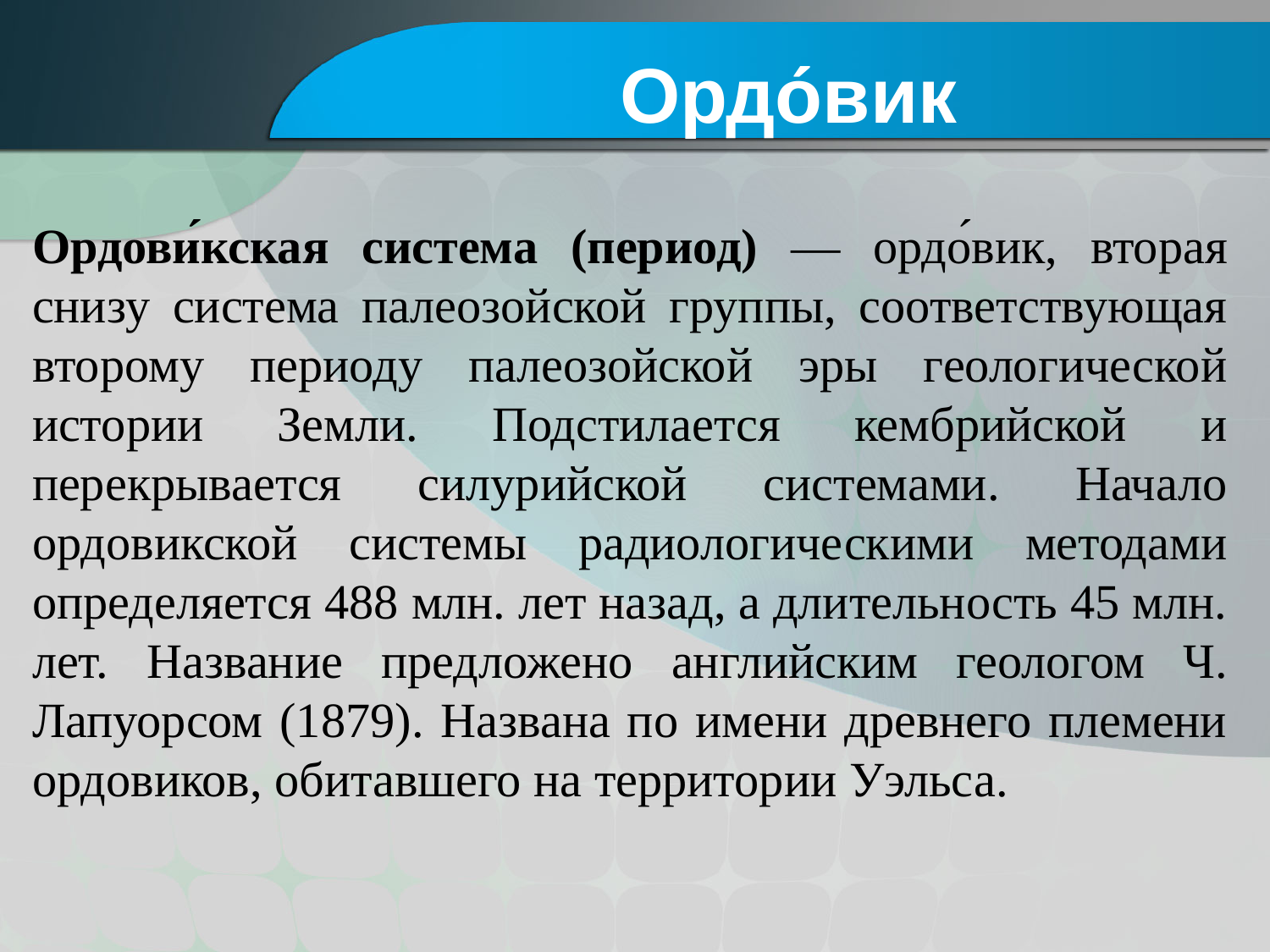

Ордо́вик
Ордови́кская система (период) — ордо́вик, вторая снизу система палеозойской группы, соответствующая второму периоду палеозойской эры геологической истории Земли. Подстилается кембрийской и перекрывается силурийской системами. Начало ордовикской системы радиологическими методами определяется 488 млн. лет назад, а длительность 45 млн. лет. Название предложено английским геологом Ч. Лапуорсом (1879). Названа по имени древнего племени ордовиков, обитавшего на территории Уэльса.